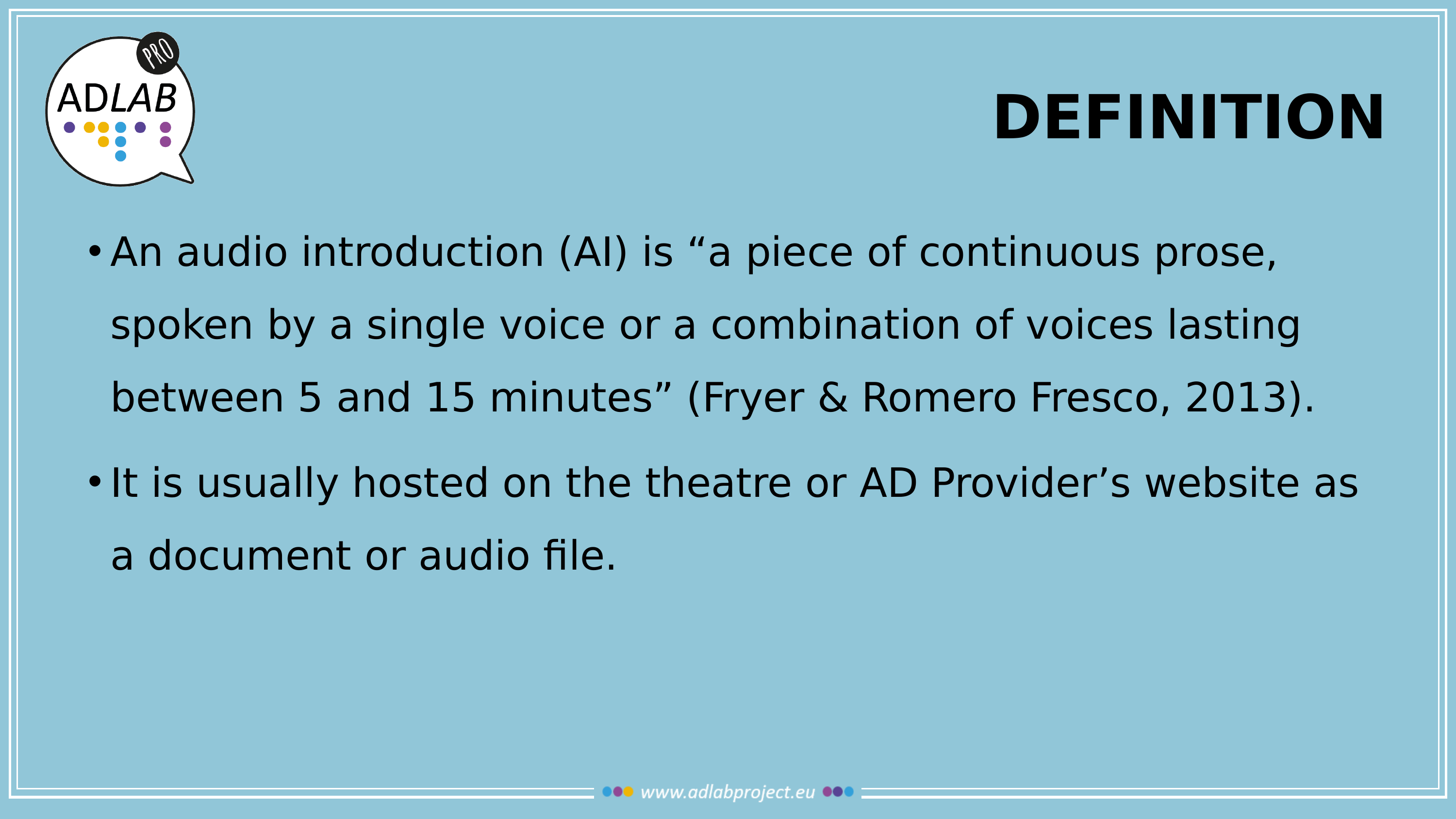

# definition
An audio introduction (AI) is “a piece of continuous prose, spoken by a single voice or a combination of voices lasting between 5 and 15 minutes” (Fryer & Romero Fresco, 2013).
It is usually hosted on the theatre or AD Provider’s website as a document or audio file.